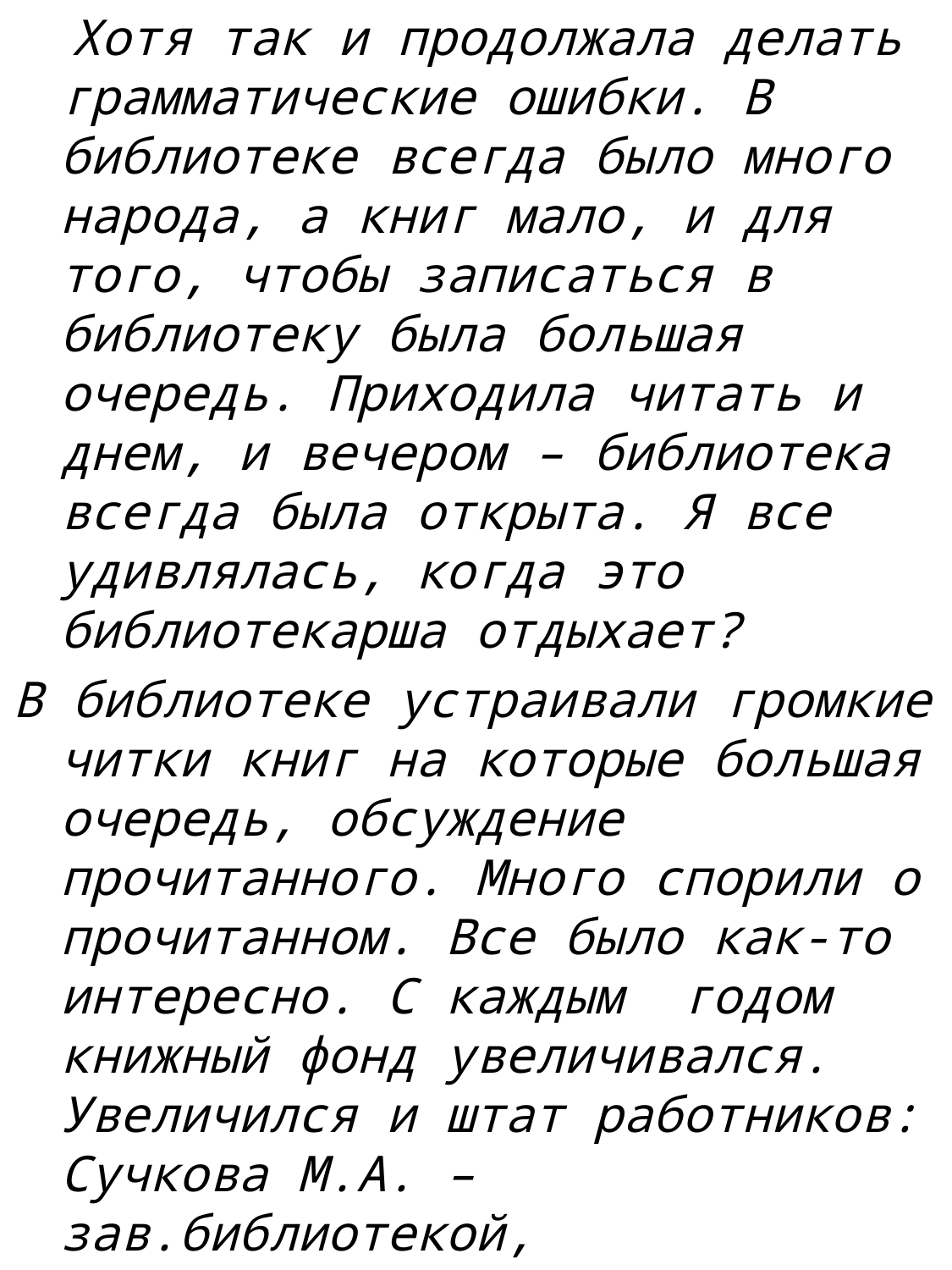

Хотя так и продолжала делать грамматические ошибки. В библиотеке всегда было много народа, а книг мало, и для того, чтобы записаться в библиотеку была большая очередь. Приходила читать и днем, и вечером – библиотека всегда была открыта. Я все удивлялась, когда это библиотекарша отдыхает?
В библиотеке устраивали громкие читки книг на которые большая очередь, обсуждение прочитанного. Много спорили о прочитанном. Все было как-то интересно. С каждым  годом книжный фонд увеличивался. Увеличился и штат работников: Сучкова М.А. – зав.библиотекой,
#